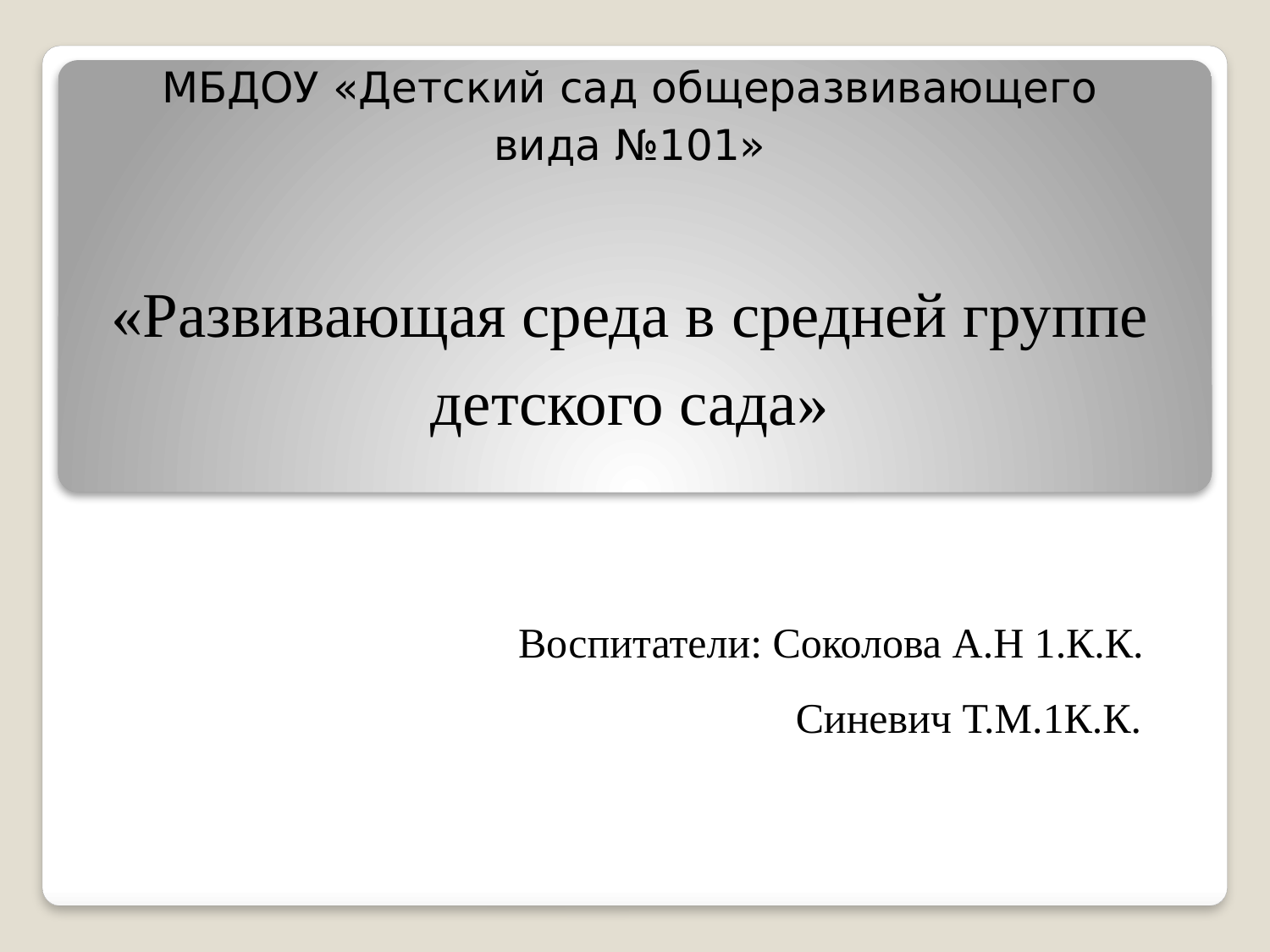

МБДОУ «Детский сад общеразвивающего вида №101»

«Развивающая среда в средней группе детского сада»

                                      Воспитатели: Соколова А.Н 1.К.К.
                                                                Синевич Т.М.1К.К.